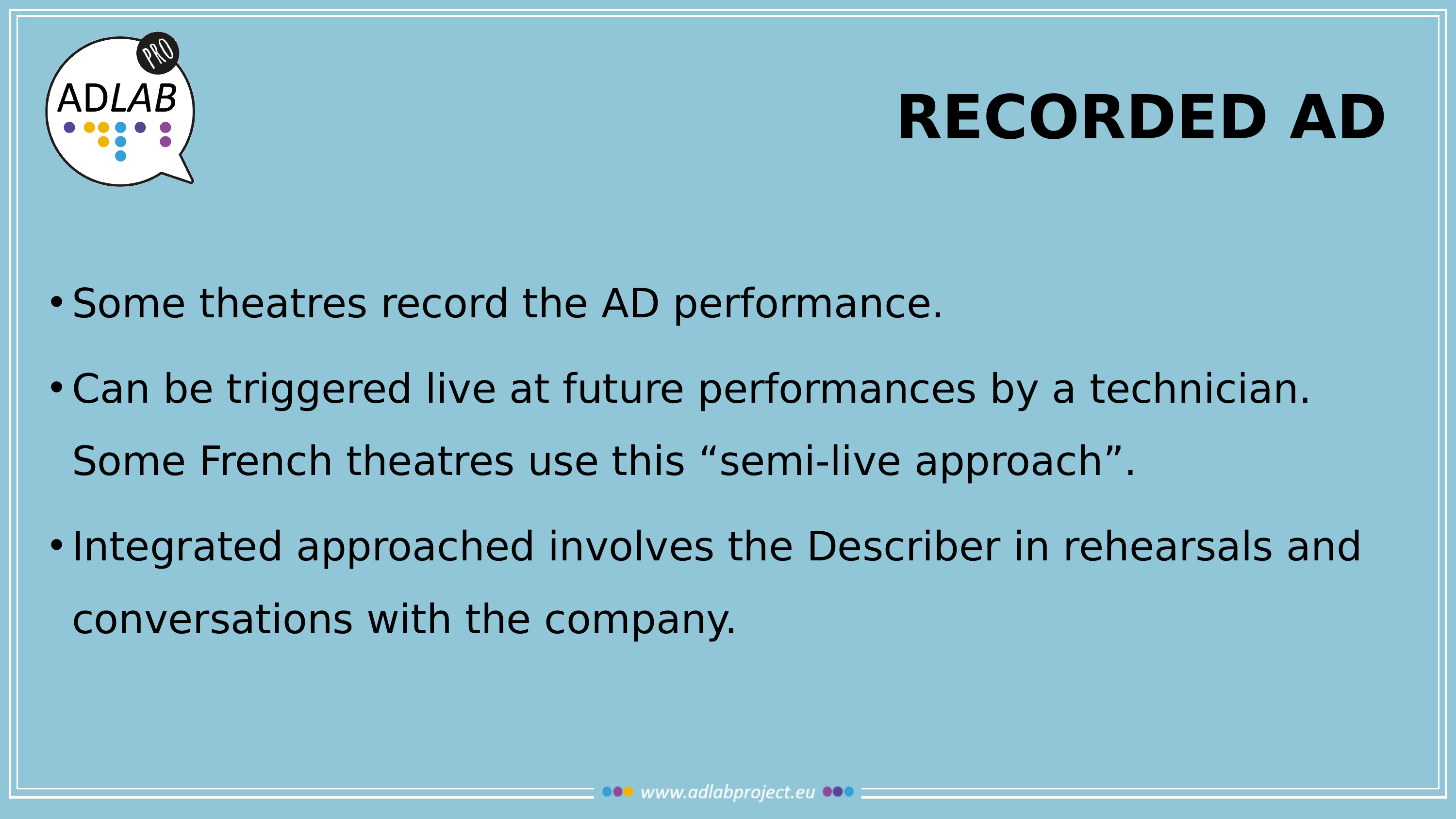

# recorded AD
Some theatres record the AD performance.
Can be triggered live at future performances by a technician. Some French theatres use this “semi-live approach”.
Integrated approached involves the Describer in rehearsals and conversations with the company.